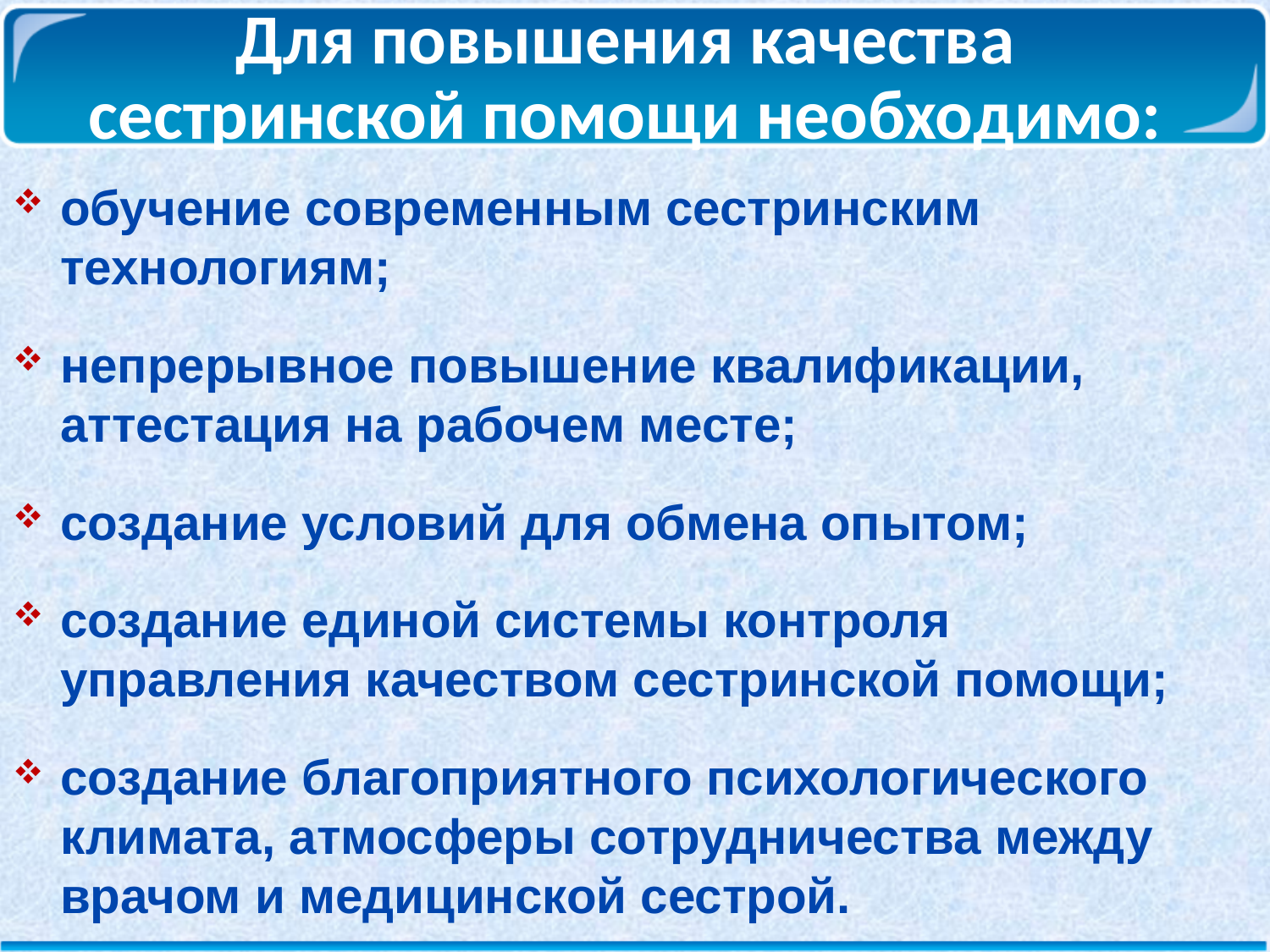

# Для повышения качества сестринской помощи необходимо:
обучение современным сестринским технологиям;
непрерывное повышение квалификации, аттестация на рабочем месте;
создание условий для обмена опытом;
создание единой системы контроля управления качеством сестринской помощи;
создание благоприятного психологического климата, атмосферы сотрудничества между врачом и медицинской сестрой.